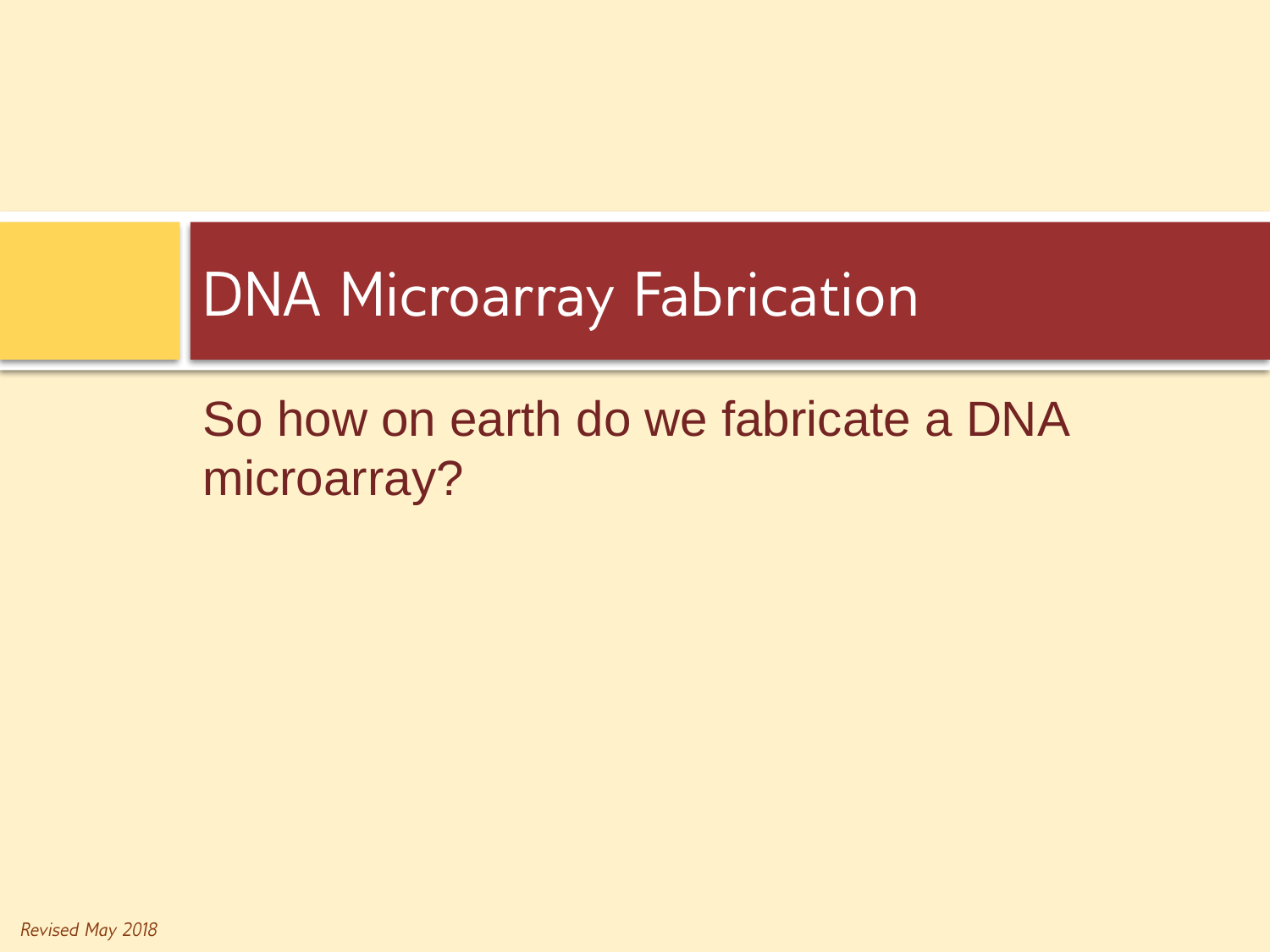

# DNA Microarray Fabrication
So how on earth do we fabricate a DNA microarray?